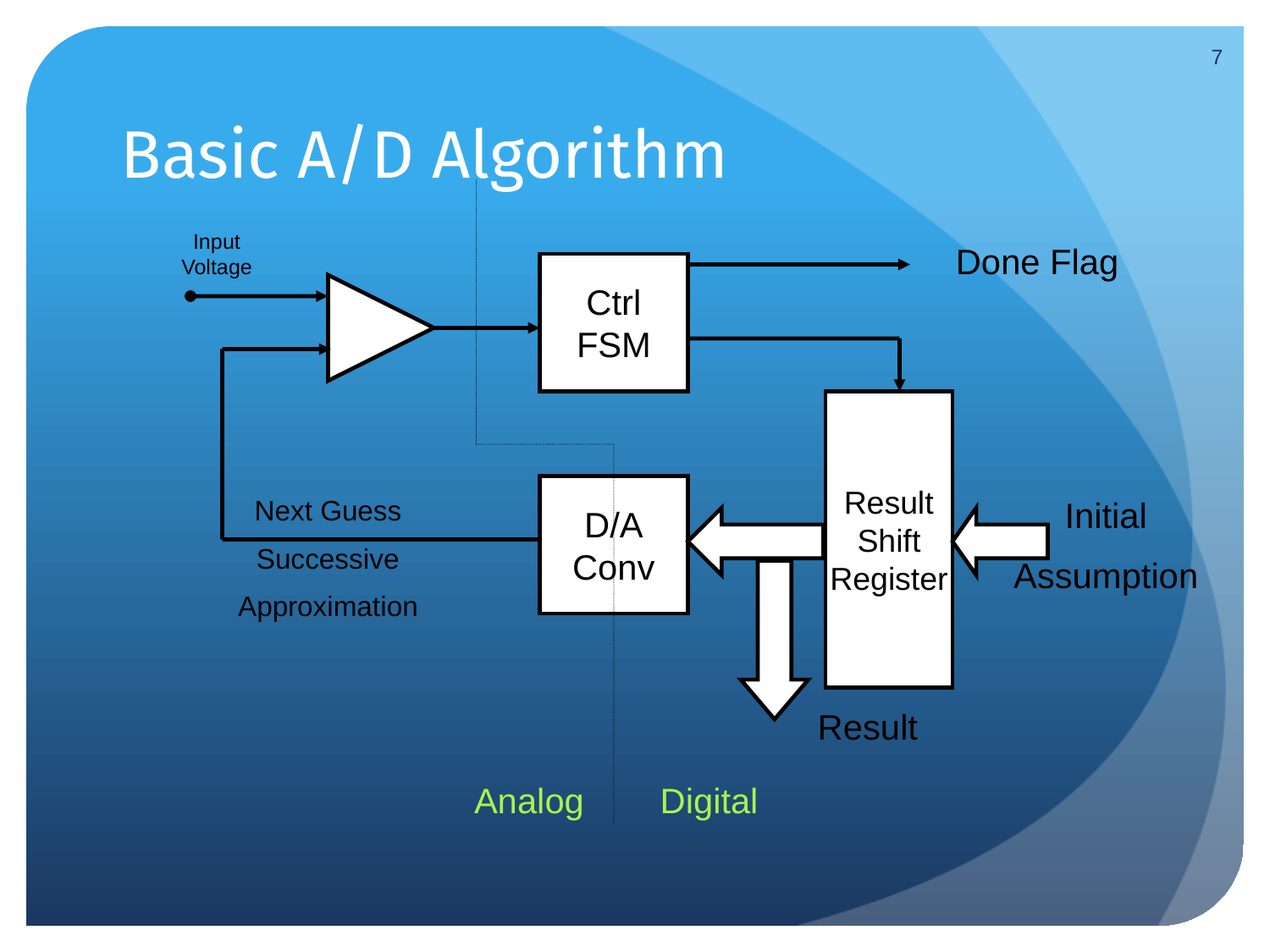

7
# Basic A/D Algorithm

Input Voltage
Done Flag
Ctrl
FSM

Result
Shift
Register

D/A
Conv
Next Guess
Successive
Approximation
Initial
Assumption

Result
Analog
Digital